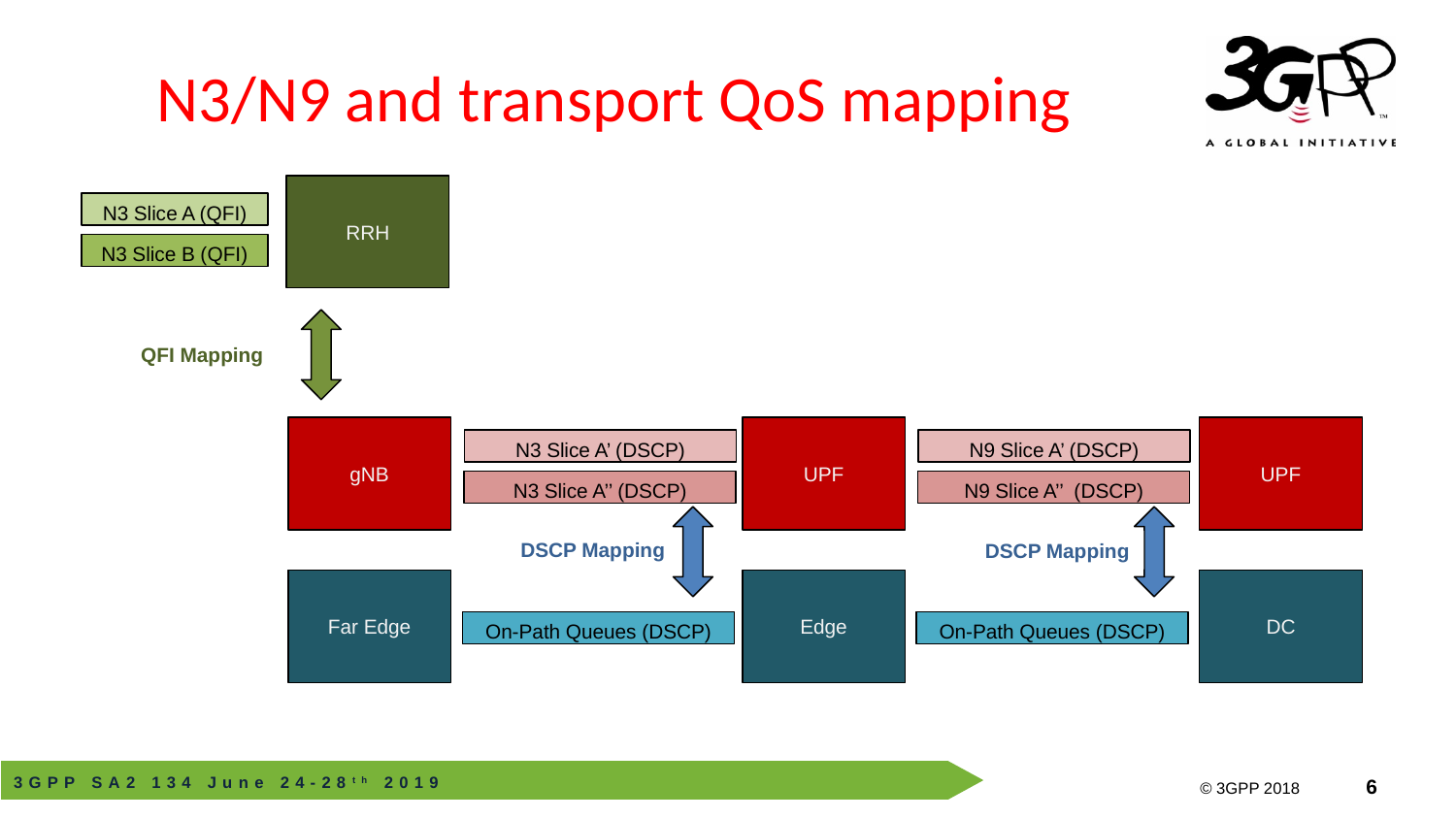

# N3/N9 and transport QoS mapping
RRH
N3 Slice A (QFI)
N3 Slice B (QFI)

QFI Mapping
gNB
UPF
UPF
N3 Slice A’ (DSCP)
N9 Slice A’ (DSCP)
N3 Slice A’’ (DSCP)
N9 Slice A’’  (DSCP)

DSCP Mapping
DSCP Mapping
Far Edge
Edge
DC
On-Path Queues (DSCP)
On-Path Queues (DSCP)